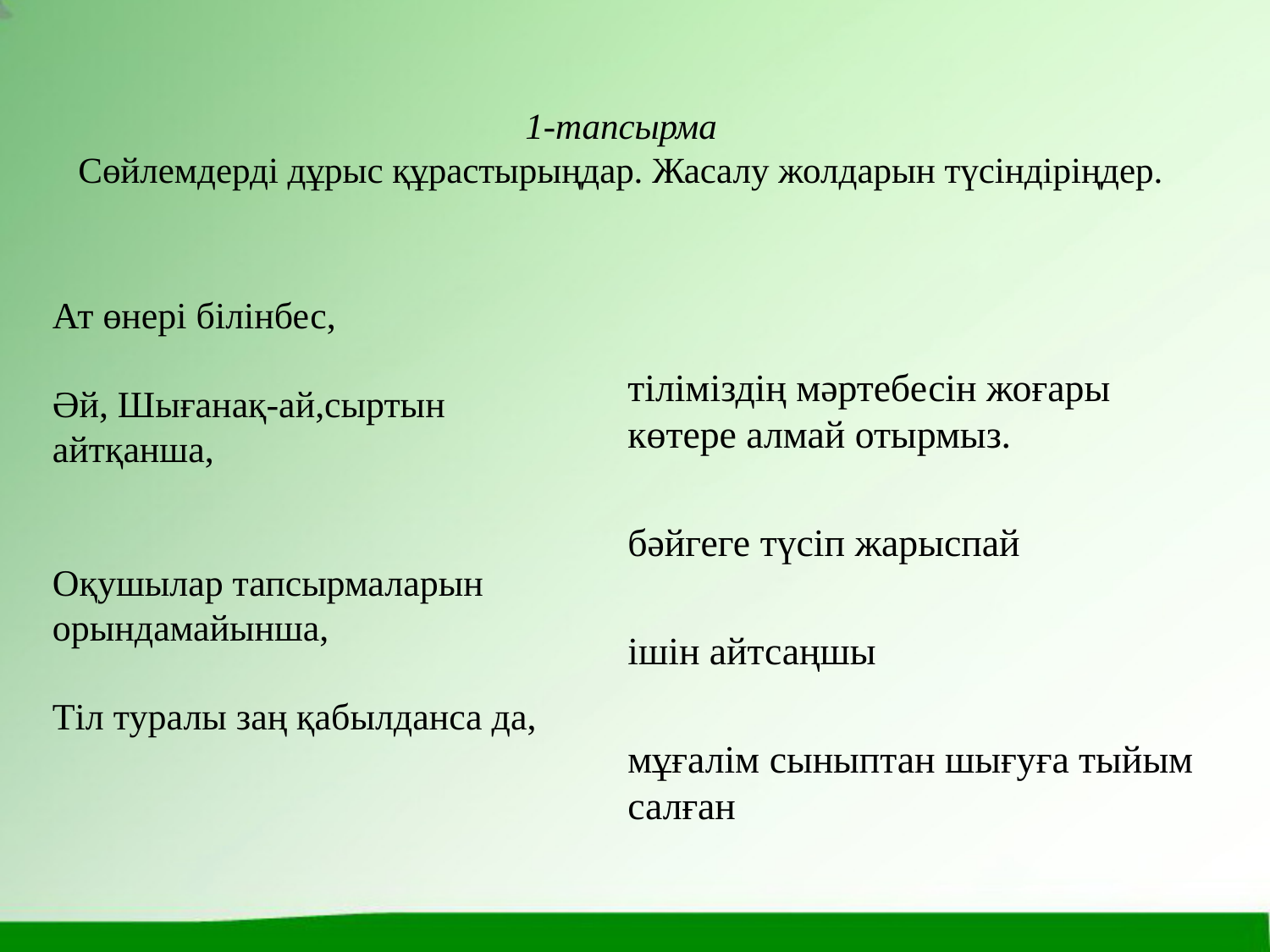

# 1-тапсырма Сөйлемдерді дұрыс құрастырыңдар. Жасалу жолдарын түсіндіріңдер.

Ат өнері білінбес,

Әй, Шығанақ-ай,сыртын айтқанша,

Оқушылар тапсырмаларын орындамайынша,

Тіл туралы заң қабылданса да,

тіліміздің мәртебесін жоғары көтере алмай отырмыз.

бәйгеге түсіп жарыспай

ішін айтсаңшы

мұғалім сыныптан шығуға тыйым салған